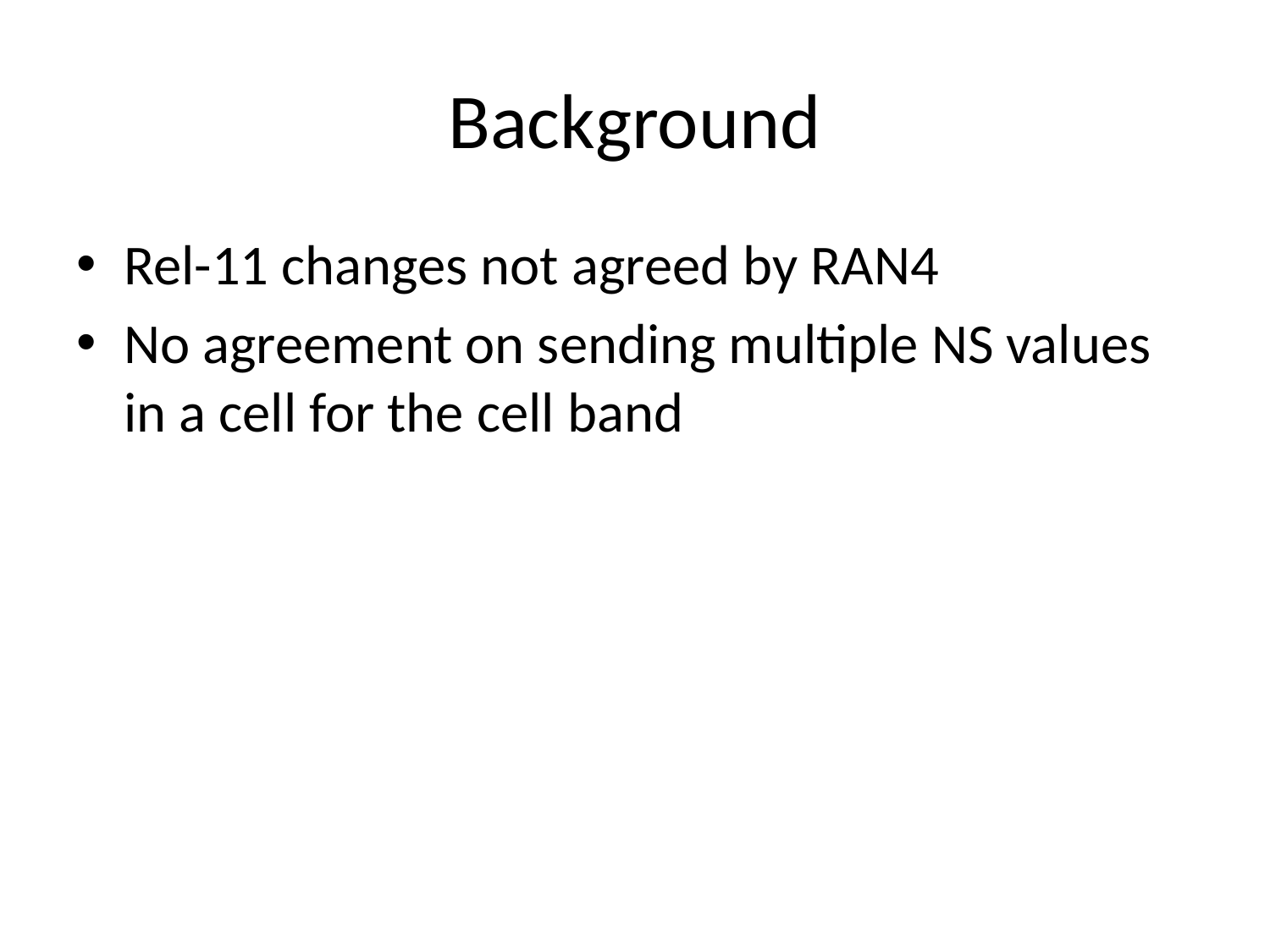

# Background
Rel-11 changes not agreed by RAN4
No agreement on sending multiple NS values in a cell for the cell band